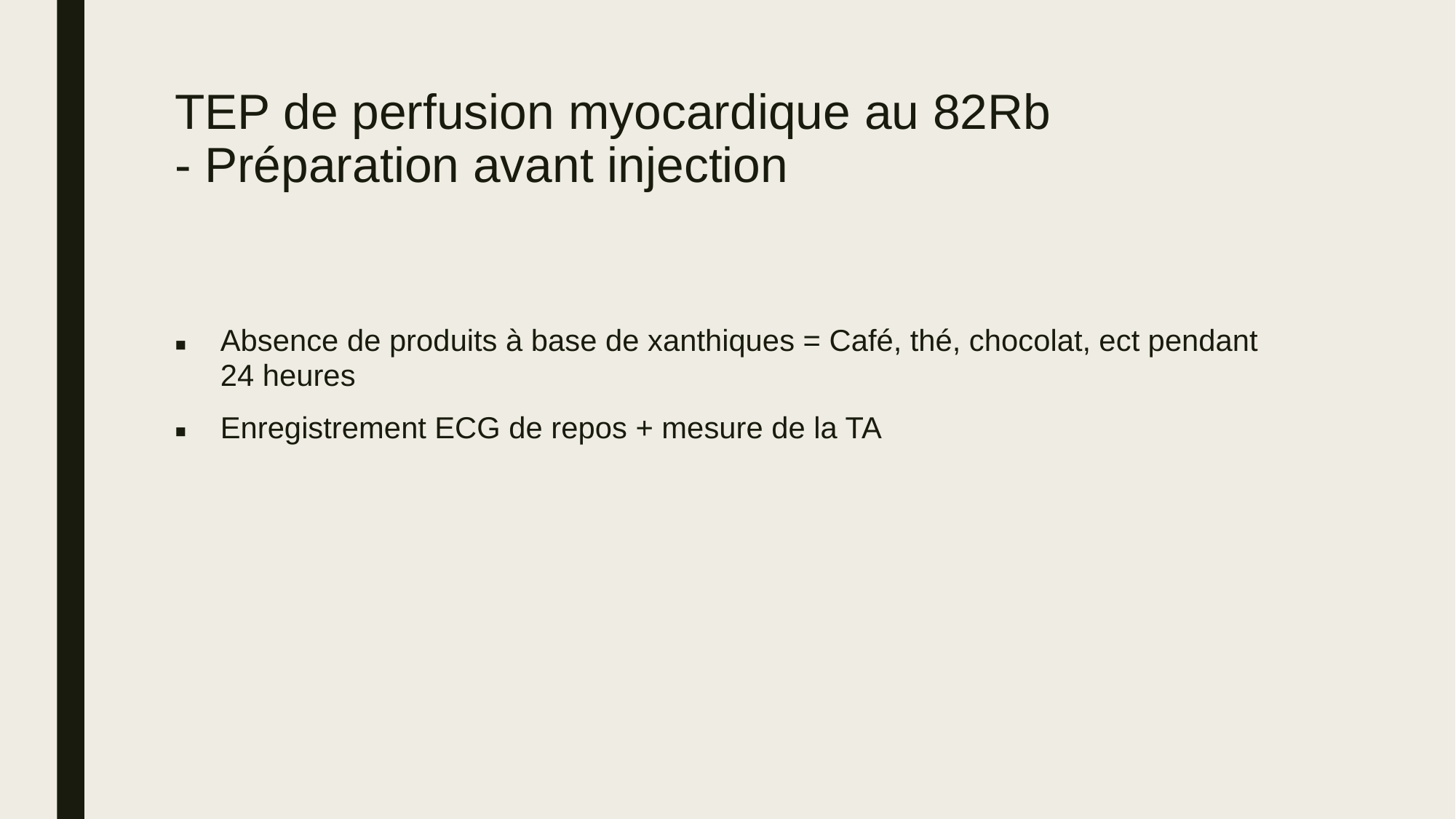

# TEP de perfusion myocardique au 82Rb - Préparation avant injection
Absence de produits à base de xanthiques = Café, thé, chocolat, ect pendant 24 heures
Enregistrement ECG de repos + mesure de la TA